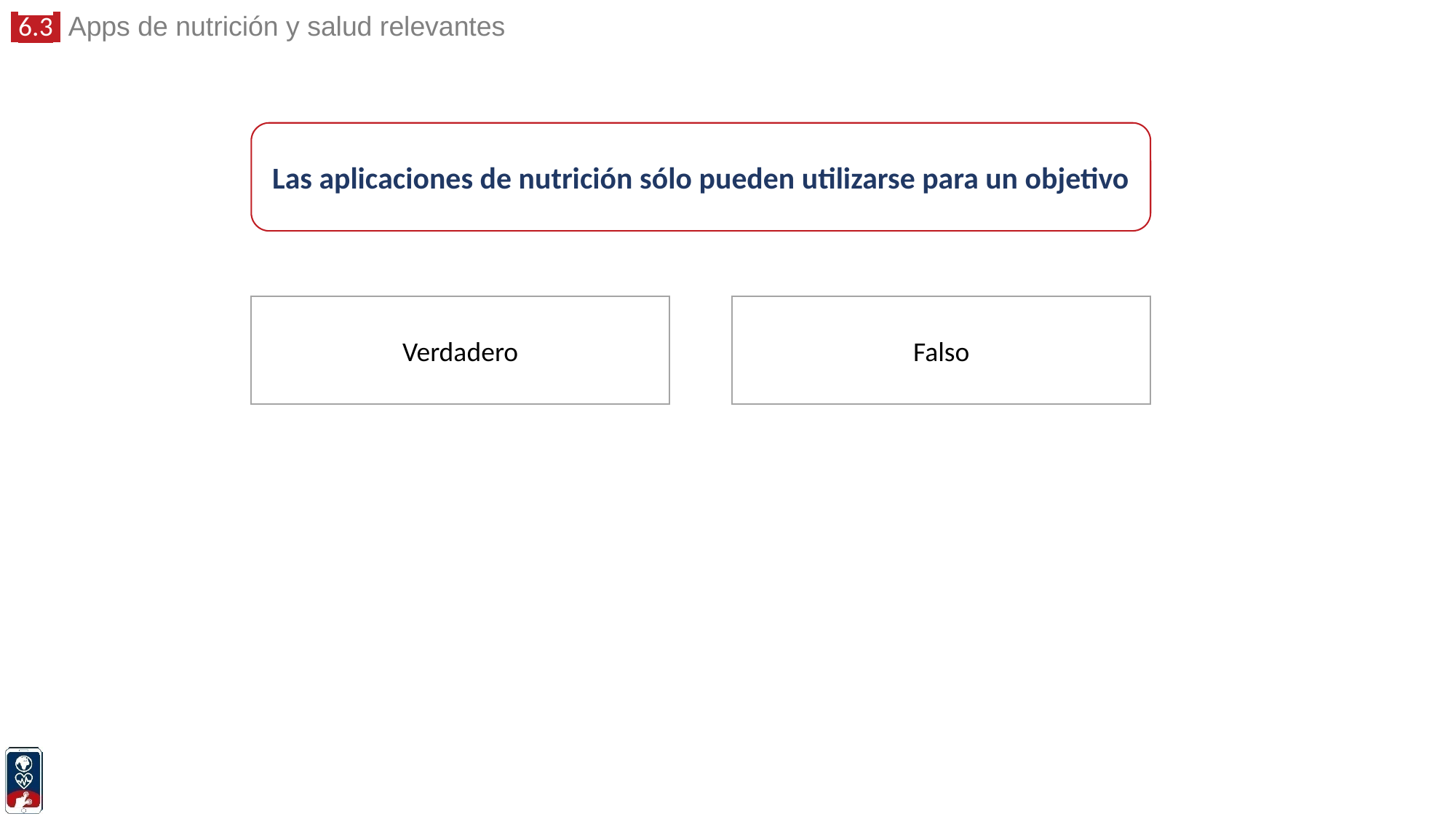

Las aplicaciones de nutrición sólo pueden utilizarse para un objetivo
Falso
Verdadero